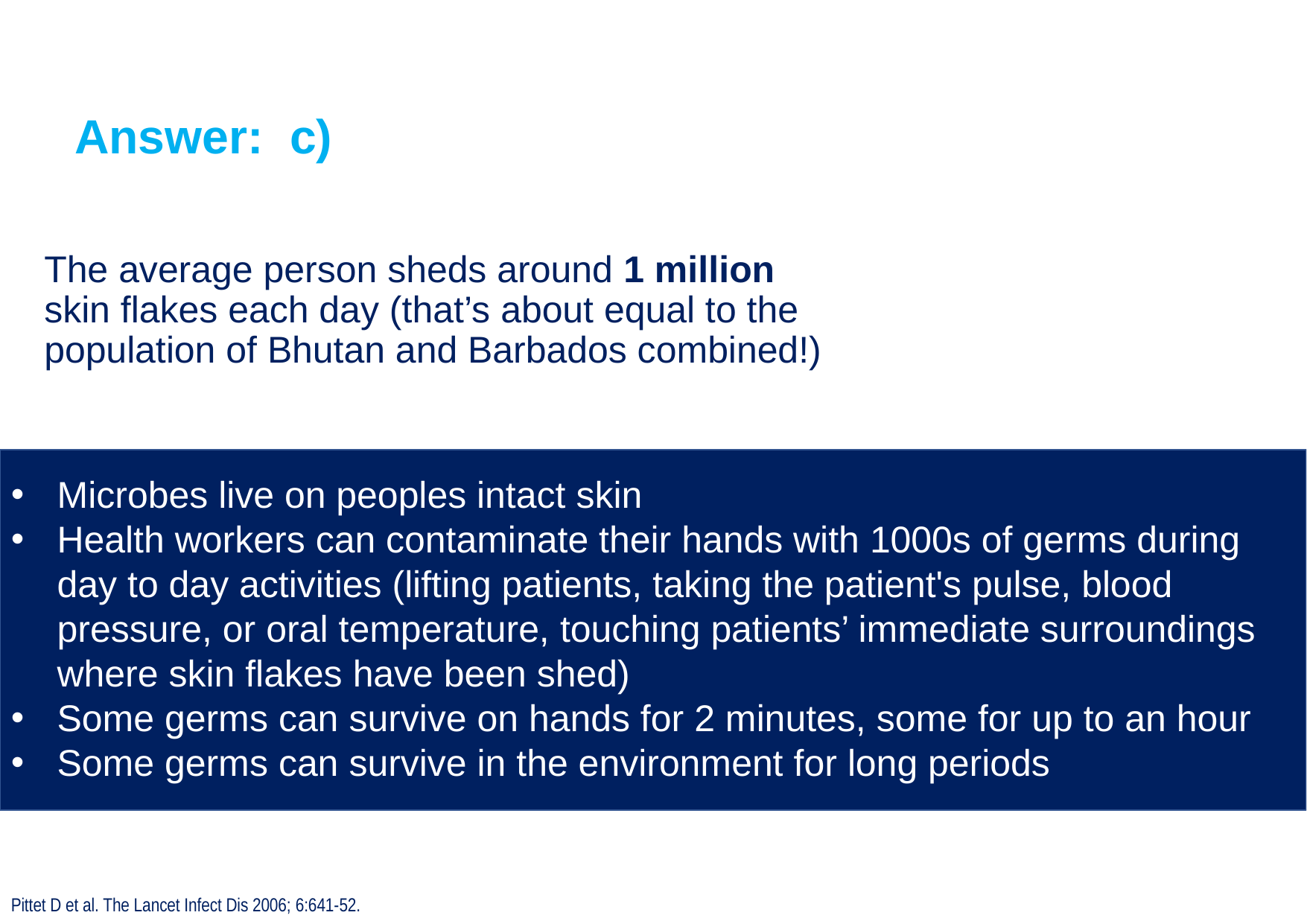

# Answer:  c)
The average person sheds around 1 million skin flakes each day (that’s about equal to the population of Bhutan and Barbados combined!)

Microbes live on peoples intact skin
Health workers can contaminate their hands with 1000s of germs during day to day activities (lifting patients, taking the patient's pulse, blood pressure, or oral temperature, touching patients’ immediate surroundings where skin flakes have been shed)
Some germs can survive on hands for 2 minutes, some for up to an hour
Some germs can survive in the environment for long periods
Pittet D et al. The Lancet Infect Dis 2006; 6:641-52.